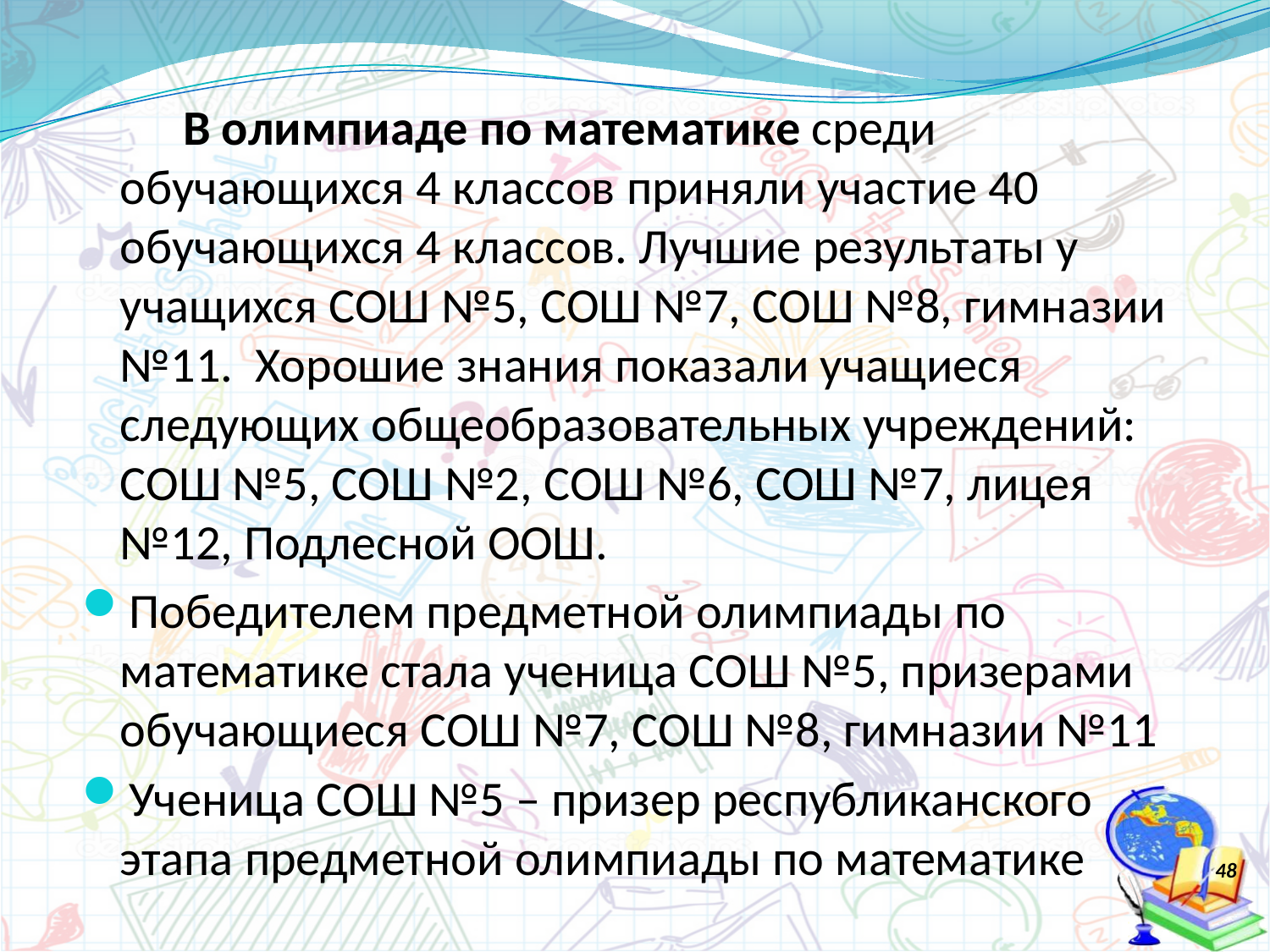

В олимпиаде по математике среди обучающихся 4 классов приняли участие 40 обучающихся 4 классов. Лучшие результаты у учащихся СОШ №5, СОШ №7, СОШ №8, гимназии №11.  Хорошие знания показали учащиеся следующих общеобразовательных учреждений: СОШ №5, СОШ №2, СОШ №6, СОШ №7, лицея №12, Подлесной ООШ.
Победителем предметной олимпиады по математике стала ученица СОШ №5, призерами обучающиеся СОШ №7, СОШ №8, гимназии №11
Ученица СОШ №5 – призер республиканского этапа предметной олимпиады по математике

#
48